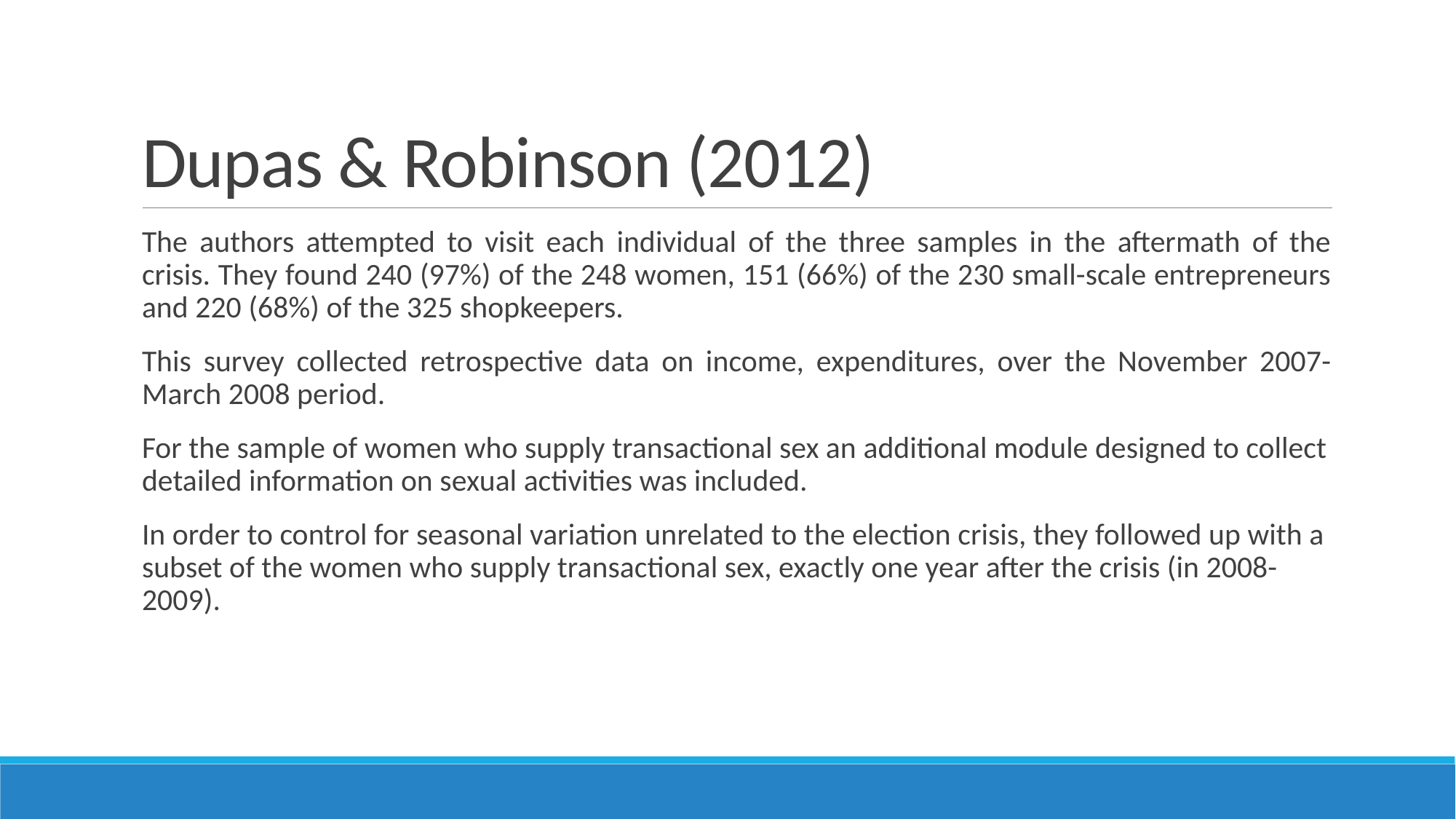

# Dupas & Robinson (2012)
The authors attempted to visit each individual of the three samples in the aftermath of the crisis. They found 240 (97%) of the 248 women, 151 (66%) of the 230 small-scale entrepreneurs and 220 (68%) of the 325 shopkeepers.
This survey collected retrospective data on income, expenditures, over the November 2007-March 2008 period.
For the sample of women who supply transactional sex an additional module designed to collect detailed information on sexual activities was included.
In order to control for seasonal variation unrelated to the election crisis, they followed up with a subset of the women who supply transactional sex, exactly one year after the crisis (in 2008-2009).